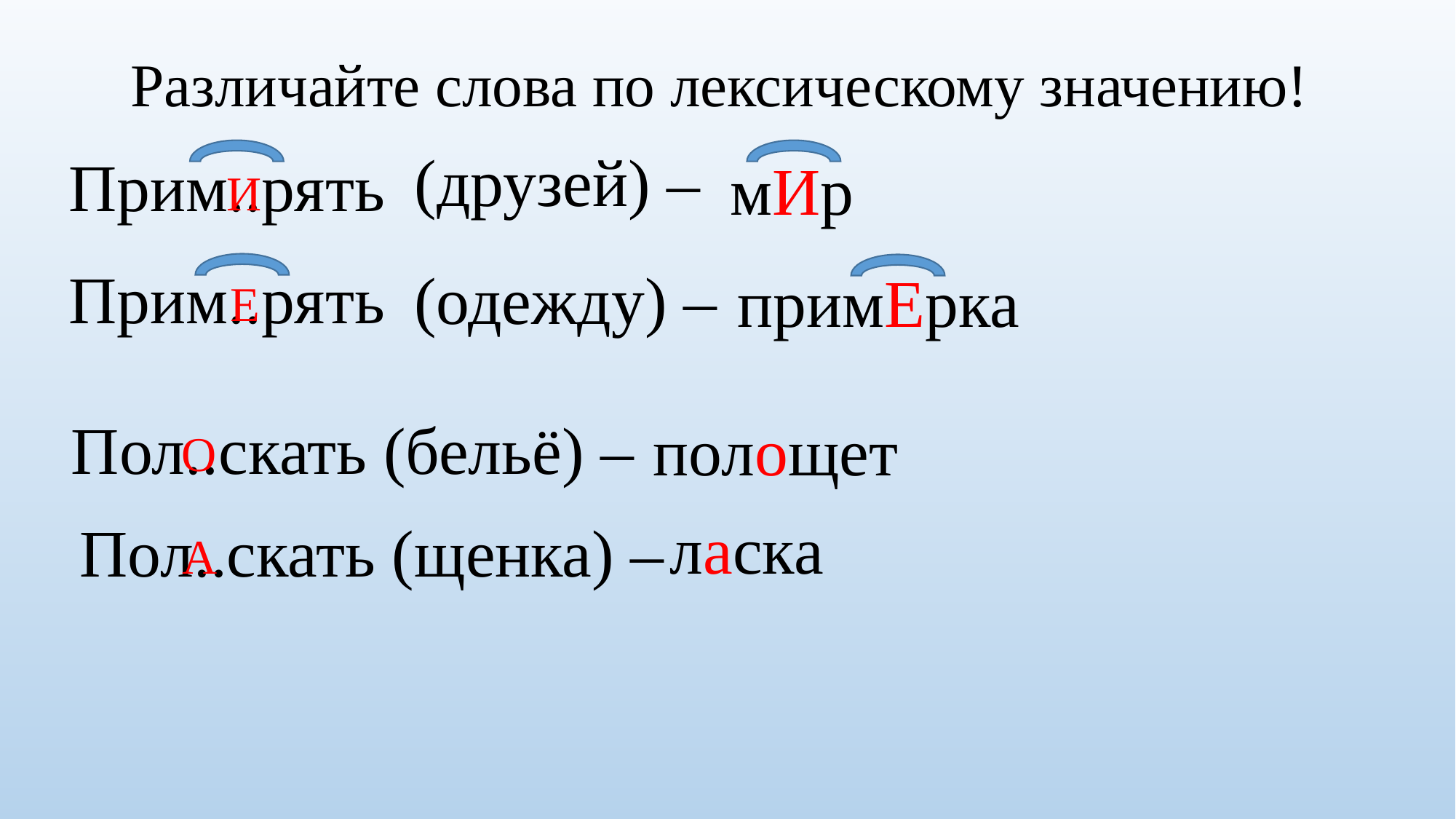

Различайте слова по лексическому значению!
(друзей) –
Прим..рять

мИр
И
Прим..рять
(одежду) –

примЕрка
Е
Пол..скать (бельё) –
полощет
О
ласка
Пол..скать (щенка) –
А